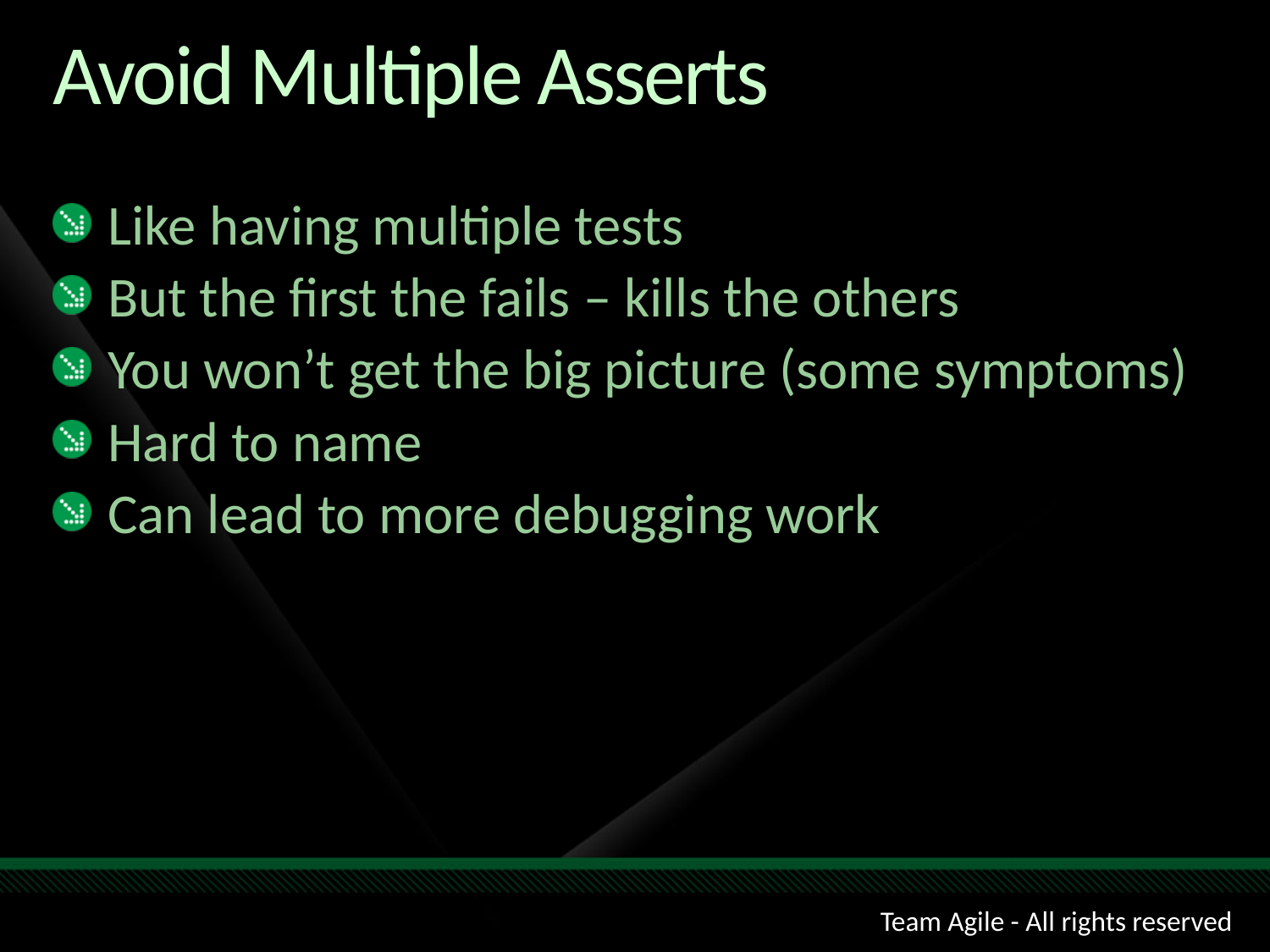

# Avoid Multiple Asserts
Like having multiple tests
But the first the fails – kills the others
You won’t get the big picture (some symptoms)
Hard to name
Can lead to more debugging work
Team Agile - All rights reserved